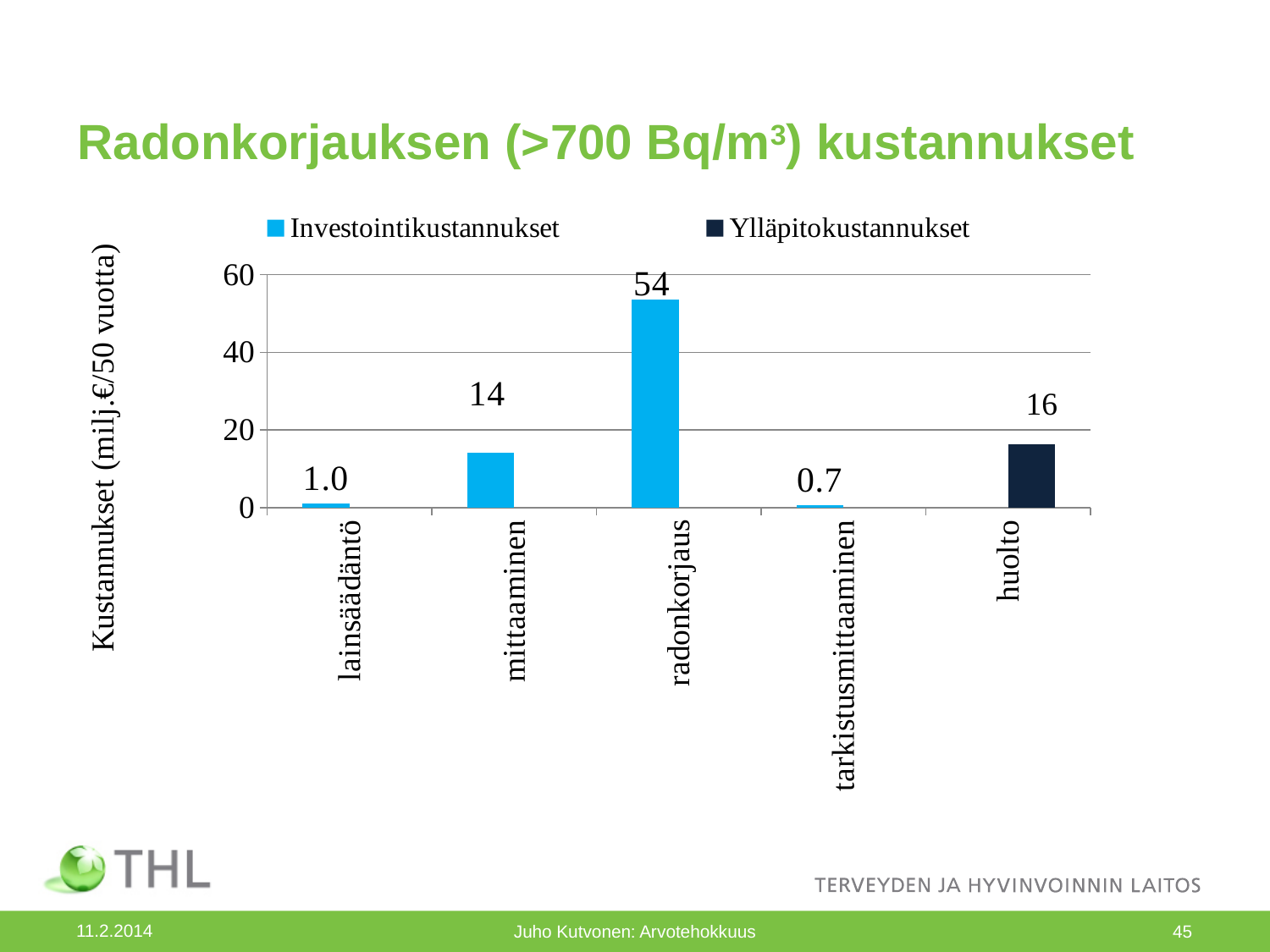

# Radonkorjauksen (>700 Bq/m3) kustannukset

### Chart

| Category |  |  |
|---|---|---|
| lainsäädäntö | 0.9988601398601397 | None |
| mittaaminen | 14.15535036377149 | None |
| radonkorjaus | 53.532743915805014 | None |
| tarkistusmittaaminen | 0.6952304404650002 | None |
| huolto | None | 16.335390991217437 |
11.2.2014
Juho Kutvonen: Arvotehokkuus
45